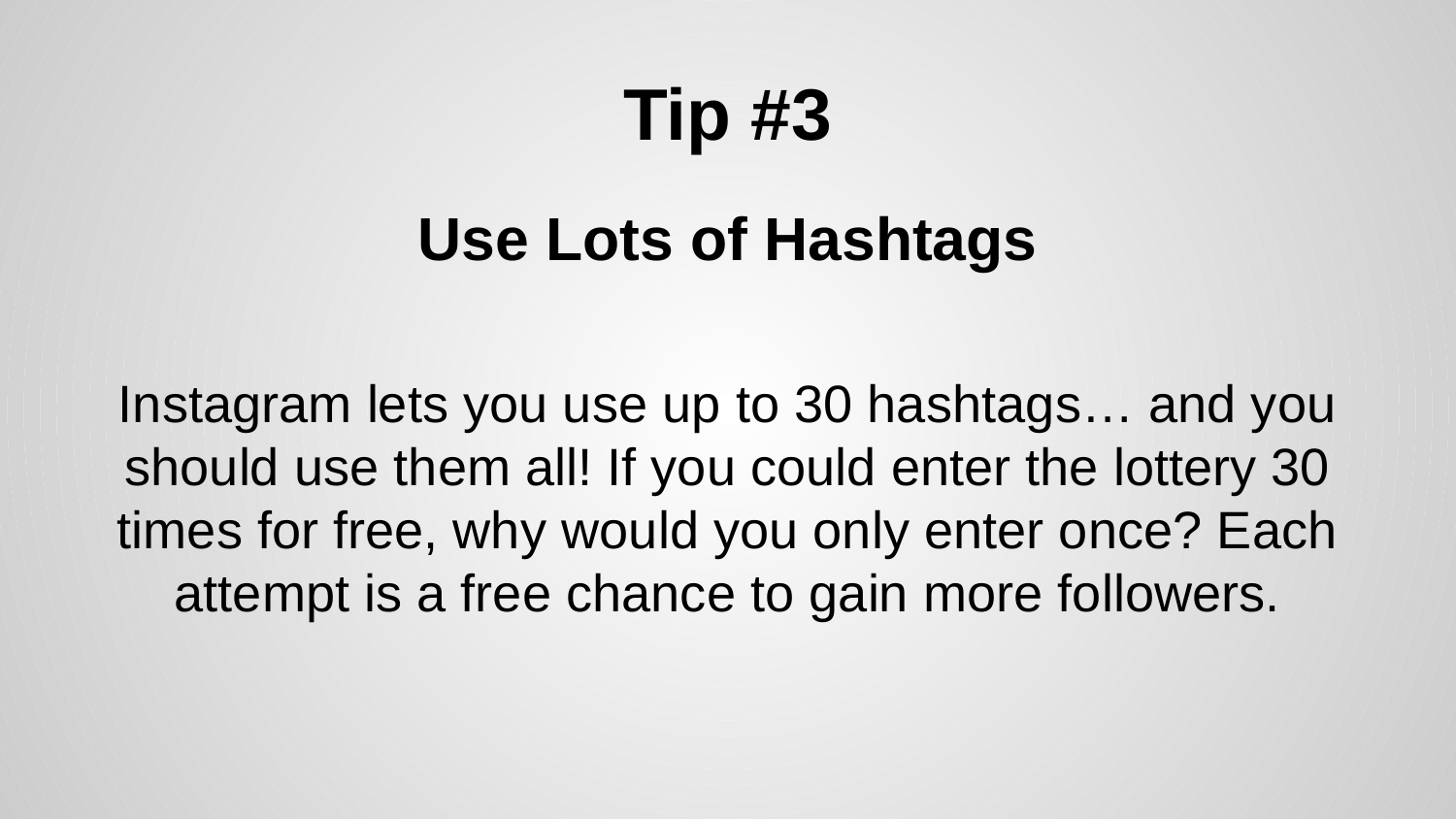

# Tip #3
Use Lots of Hashtags

Instagram lets you use up to 30 hashtags… and you should use them all! If you could enter the lottery 30 times for free, why would you only enter once? Each attempt is a free chance to gain more followers.